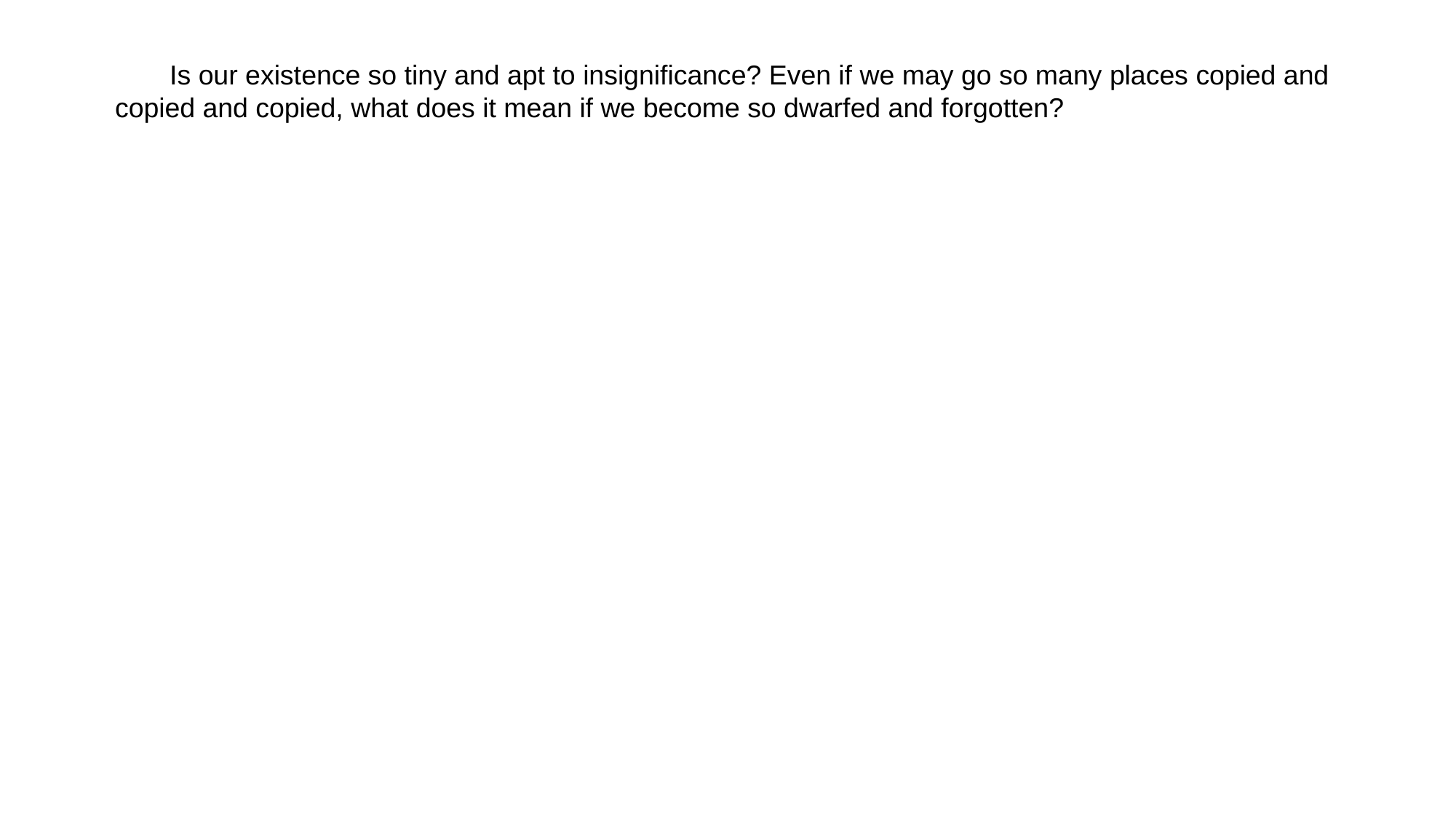

Is our existence so tiny and apt to insignificance? Even if we may go so many places copied and copied and copied, what does it mean if we become so dwarfed and forgotten?